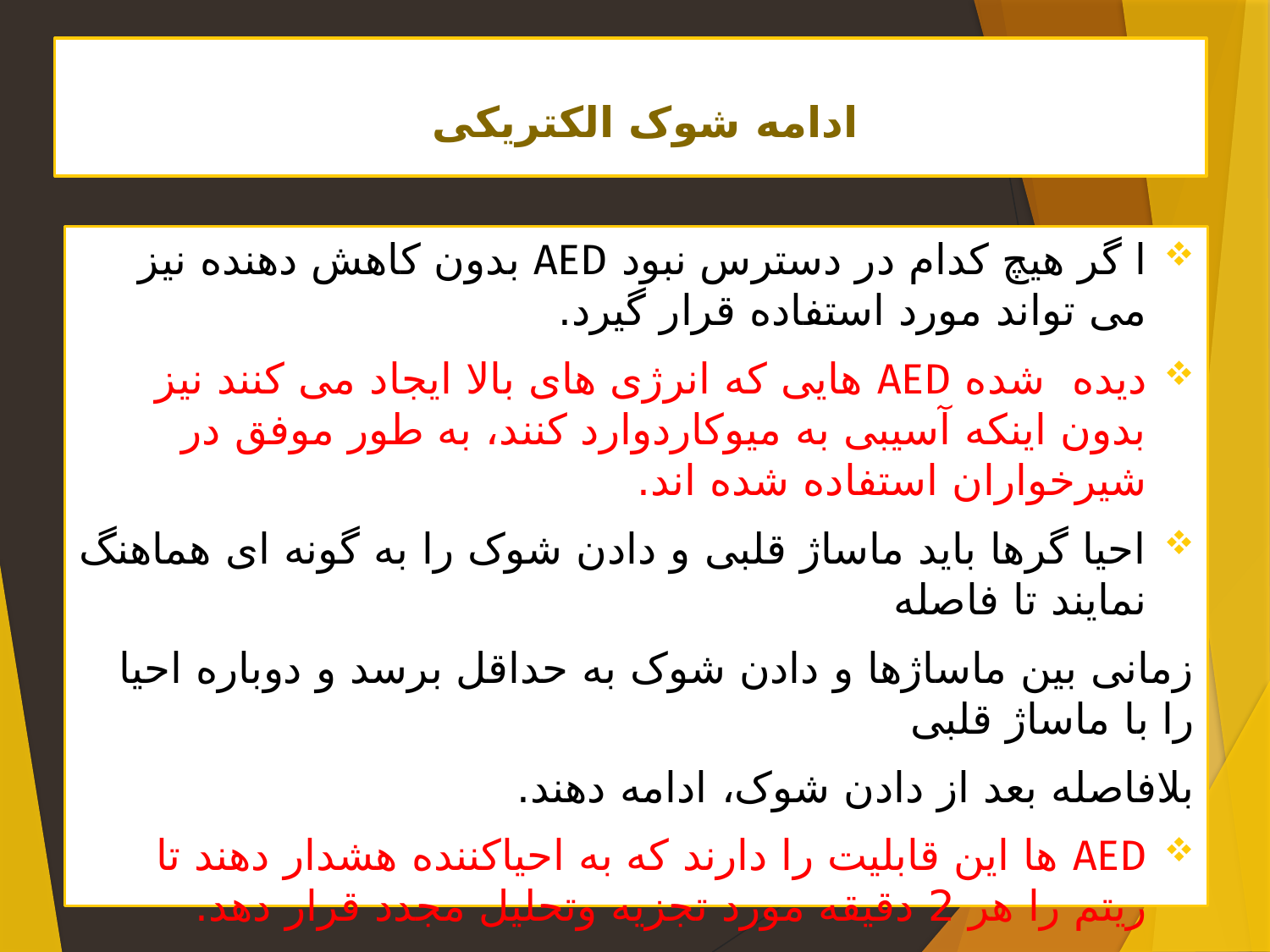

# ادامه شوک الکتریکی
ا گر هیچ کدام در دسترس نبود AED بدون کاهش دهنده نیز می تواند مورد استفاده قرار گیرد.
دیده  شده AED هایی که انرژی های بالا ایجاد می کنند نیز بدون اینکه آسیبی به میوکاردوارد کنند، به طور موفق در شیرخواران استفاده شده اند.
احیا گرها باید ماساژ قلبی و دادن شوک را به گونه ای هماهنگ نمایند تا فاصله
زمانی بین ماساژها و دادن شوک به حداقل برسد و دوباره احیا را با ماساژ قلبی
بلافاصله بعد از دادن شوک، ادامه دهند.
AED ها این قابلیت را دارند که به احیاکننده هشدار دهند تا ریتم را هر 2 دقیقه مورد تجزیه وتحلیل مجدد قرار دهد.